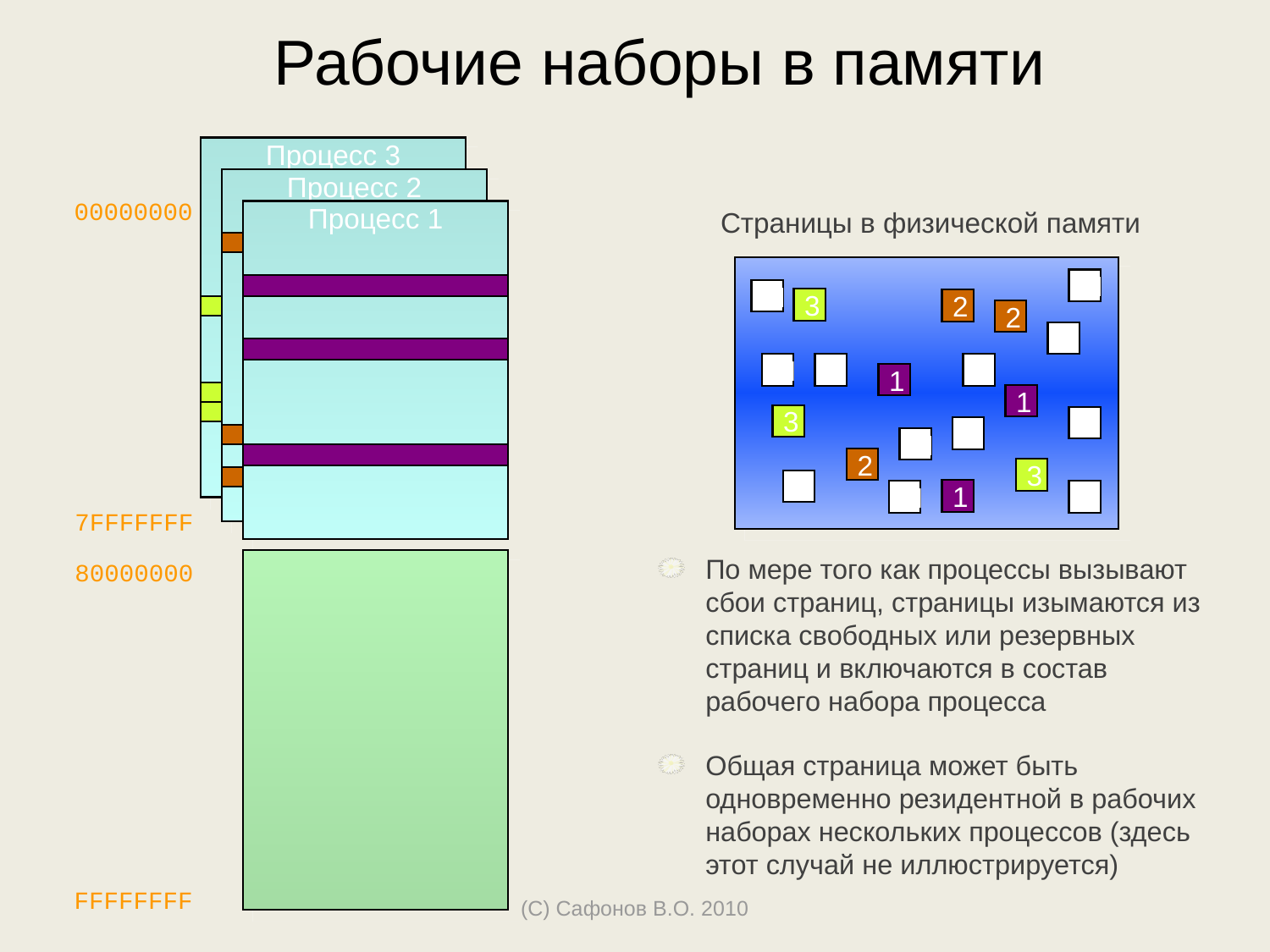

# Рабочие наборы в памяти
Процесс 3
Процесс 2
00000000
Процесс 1

M

M
F
3
F
2

F
2
S

M
S
S
F
1

Страницы в физической памяти

F
1

F
3
F
F

M

F
2
F
3

F
F
1
M
S
7FFFFFFF
По мере того как процессы вызывают сбои страниц, страницы изымаются из списка свободных или резервных страниц и включаются в состав рабочего набора процесса
Общая страница может быть одновременно резидентной в рабочих наборах нескольких процессов (здесь этот случай не иллюстрируется)

80000000
FFFFFFFF
(С) Сафонов В.О. 2010